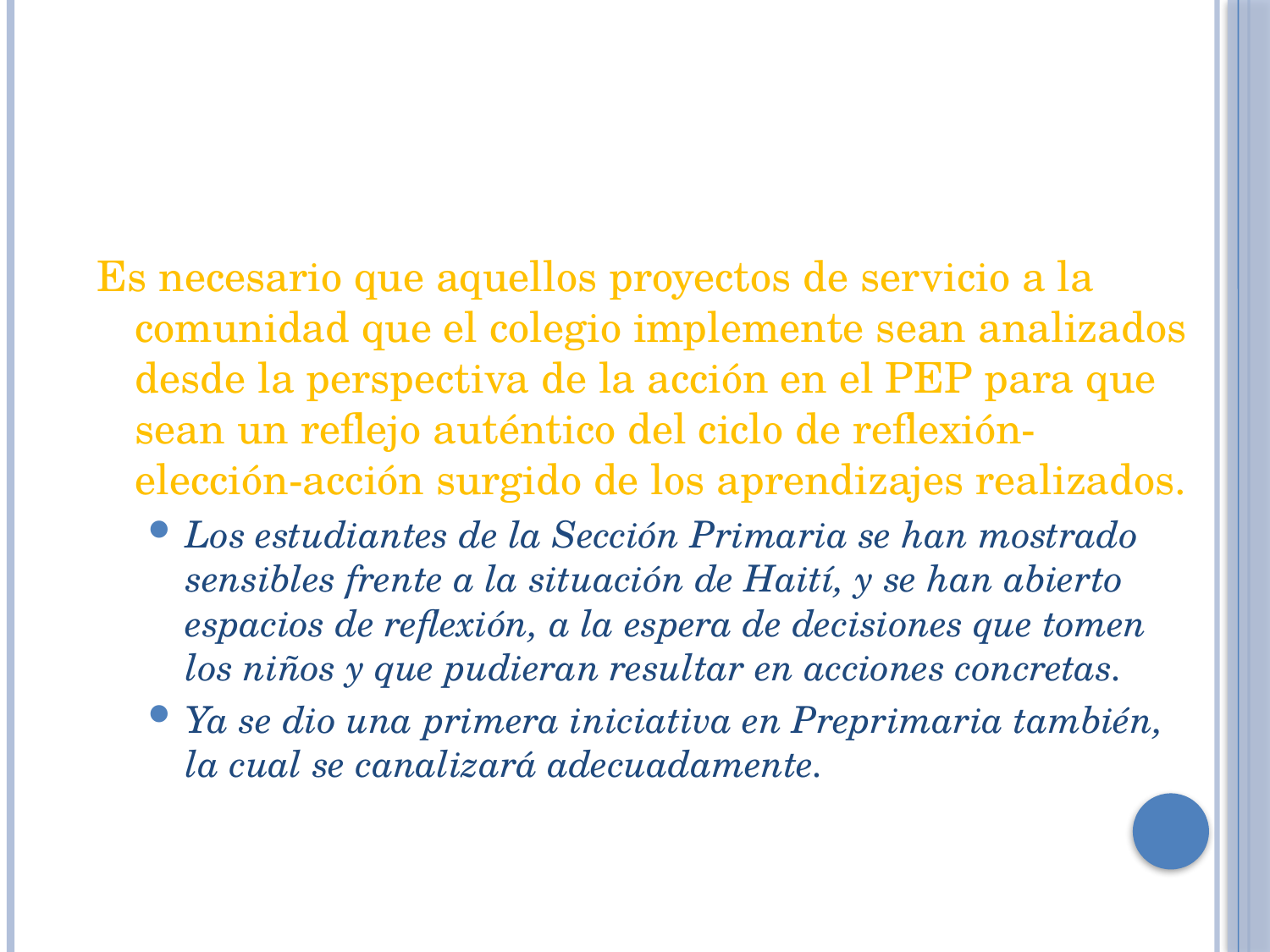

Es necesario que aquellos proyectos de servicio a la comunidad que el colegio implemente sean analizados desde la perspectiva de la acción en el PEP para que sean un reflejo auténtico del ciclo de reflexión-elección-acción surgido de los aprendizajes realizados.
Los estudiantes de la Sección Primaria se han mostrado sensibles frente a la situación de Haití, y se han abierto espacios de reflexión, a la espera de decisiones que tomen los niños y que pudieran resultar en acciones concretas.
Ya se dio una primera iniciativa en Preprimaria también, la cual se canalizará adecuadamente.